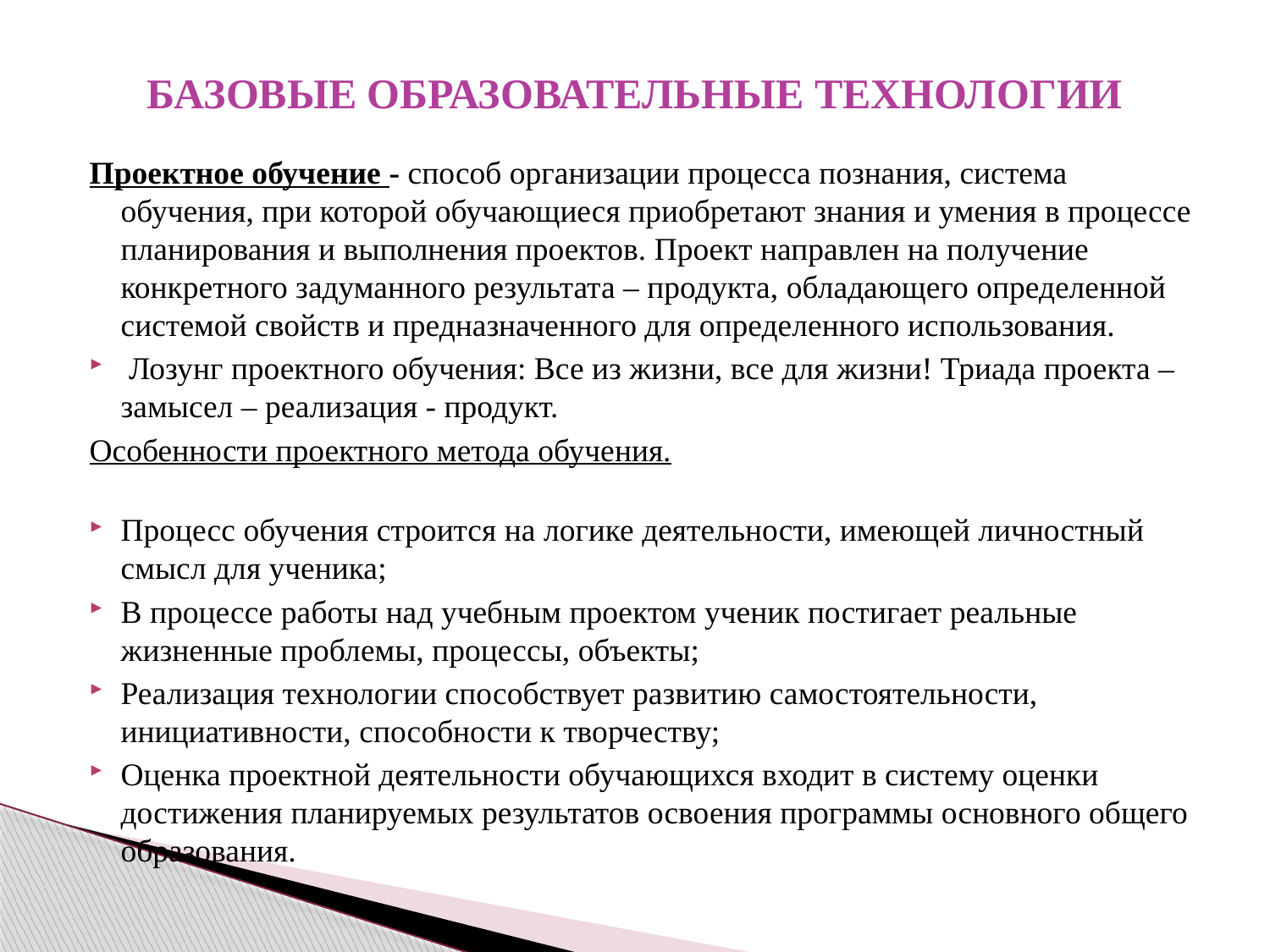

# БАЗОВЫЕ ОБРАЗОВАТЕЛЬНЫЕ ТЕХНОЛОГИИ
Проектное обучение - способ организации процесса познания, система обучения, при которой обучающиеся приобретают знания и умения в процессе планирования и выполнения проектов. Проект направлен на получение конкретного задуманного результата – продукта, обладающего определенной системой свойств и предназначенного для определенного использования.
 Лозунг проектного обучения: Все из жизни, все для жизни! Триада проекта – замысел – реализация - продукт.
Особенности проектного метода обучения.

Процесс обучения строится на логике деятельности, имеющей личностный смысл для ученика;
В процессе работы над учебным проектом ученик постигает реальные жизненные проблемы, процессы, объекты;
Реализация технологии способствует развитию самостоятельности, инициативности, способности к творчеству;
Оценка проектной деятельности обучающихся входит в систему оценки достижения планируемых результатов освоения программы основного общего образования.